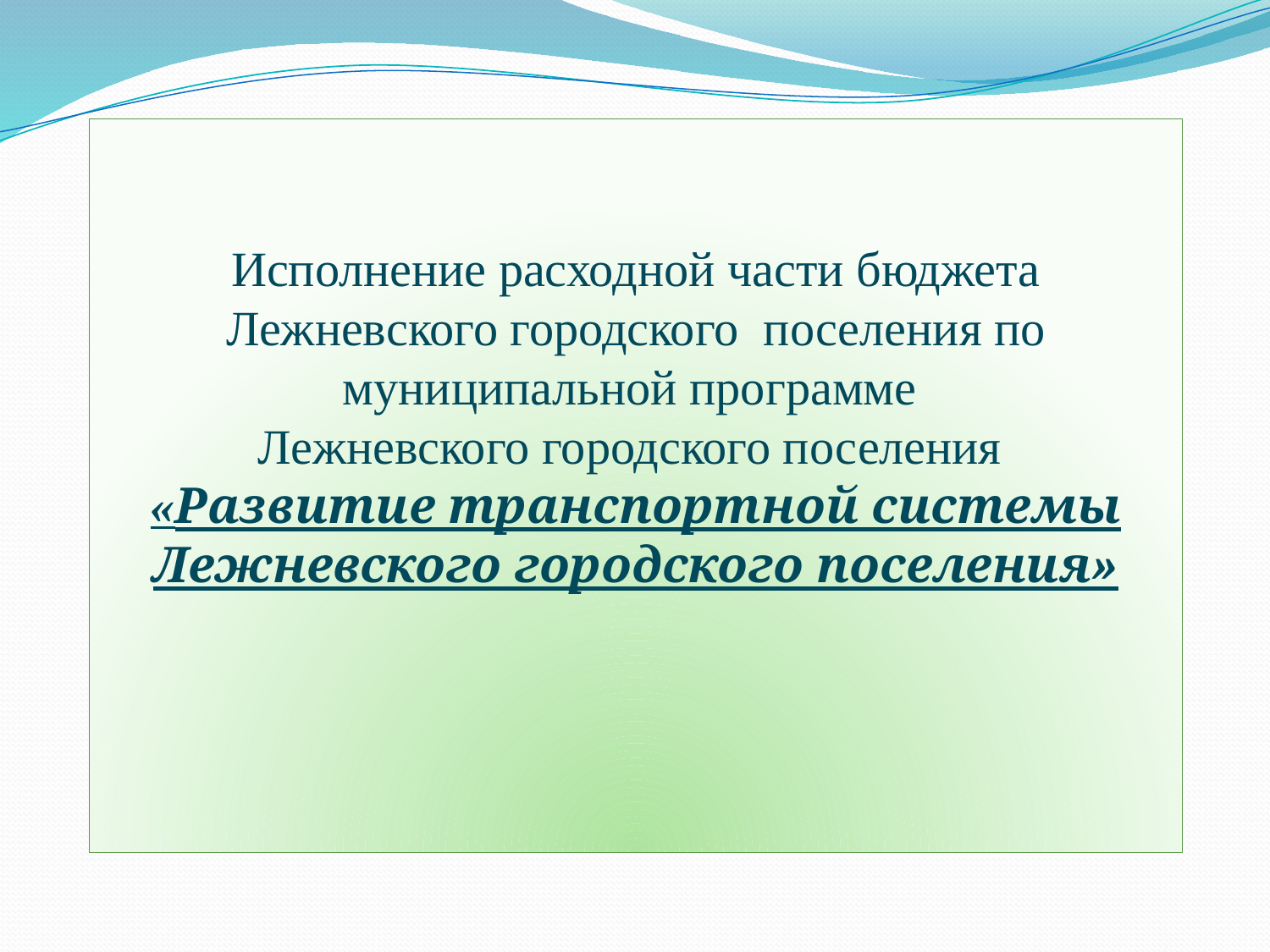

Исполнение расходной части бюджета Лежневского городского  поселения по муниципальной программе
Лежневского городского поселения
«Развитие транспортной системы Лежневского городского поселения»